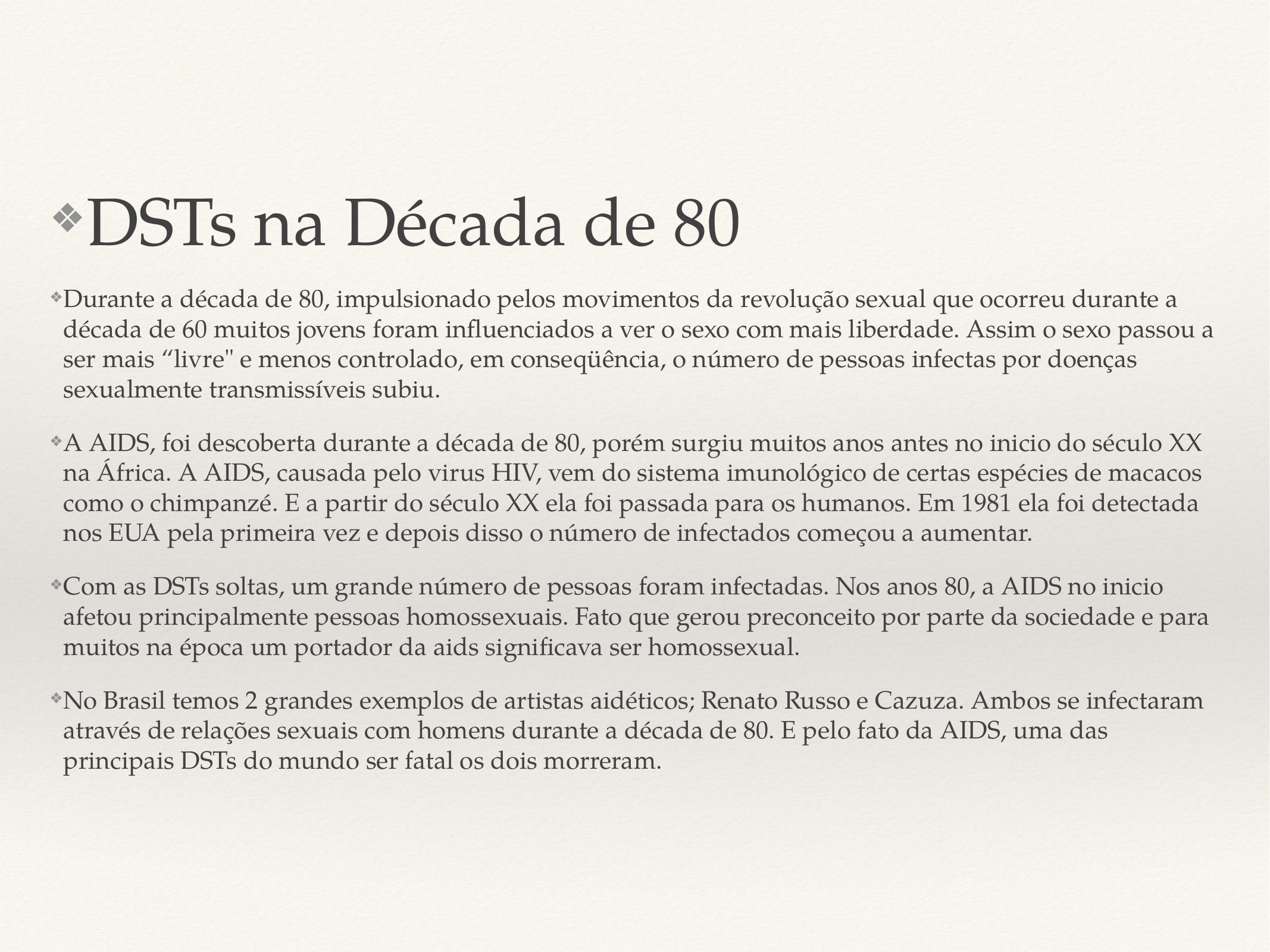

DSTs na Década de 80
Durante a década de 80, impulsionado pelos movimentos da revolução sexual que ocorreu durante a década de 60 muitos jovens foram influenciados a ver o sexo com mais liberdade. Assim o sexo passou a ser mais “livre" e menos controlado, em conseqüência, o número de pessoas infectas por doenças sexualmente transmissíveis subiu.
A AIDS, foi descoberta durante a década de 80, porém surgiu muitos anos antes no inicio do século XX na África. A AIDS, causada pelo virus HIV, vem do sistema imunológico de certas espécies de macacos como o chimpanzé. E a partir do século XX ela foi passada para os humanos. Em 1981 ela foi detectada nos EUA pela primeira vez e depois disso o número de infectados começou a aumentar.
Com as DSTs soltas, um grande número de pessoas foram infectadas. Nos anos 80, a AIDS no inicio afetou principalmente pessoas homossexuais. Fato que gerou preconceito por parte da sociedade e para muitos na época um portador da aids significava ser homossexual.
No Brasil temos 2 grandes exemplos de artistas aidéticos; Renato Russo e Cazuza. Ambos se infectaram através de relações sexuais com homens durante a década de 80. E pelo fato da AIDS, uma das principais DSTs do mundo ser fatal os dois morreram.